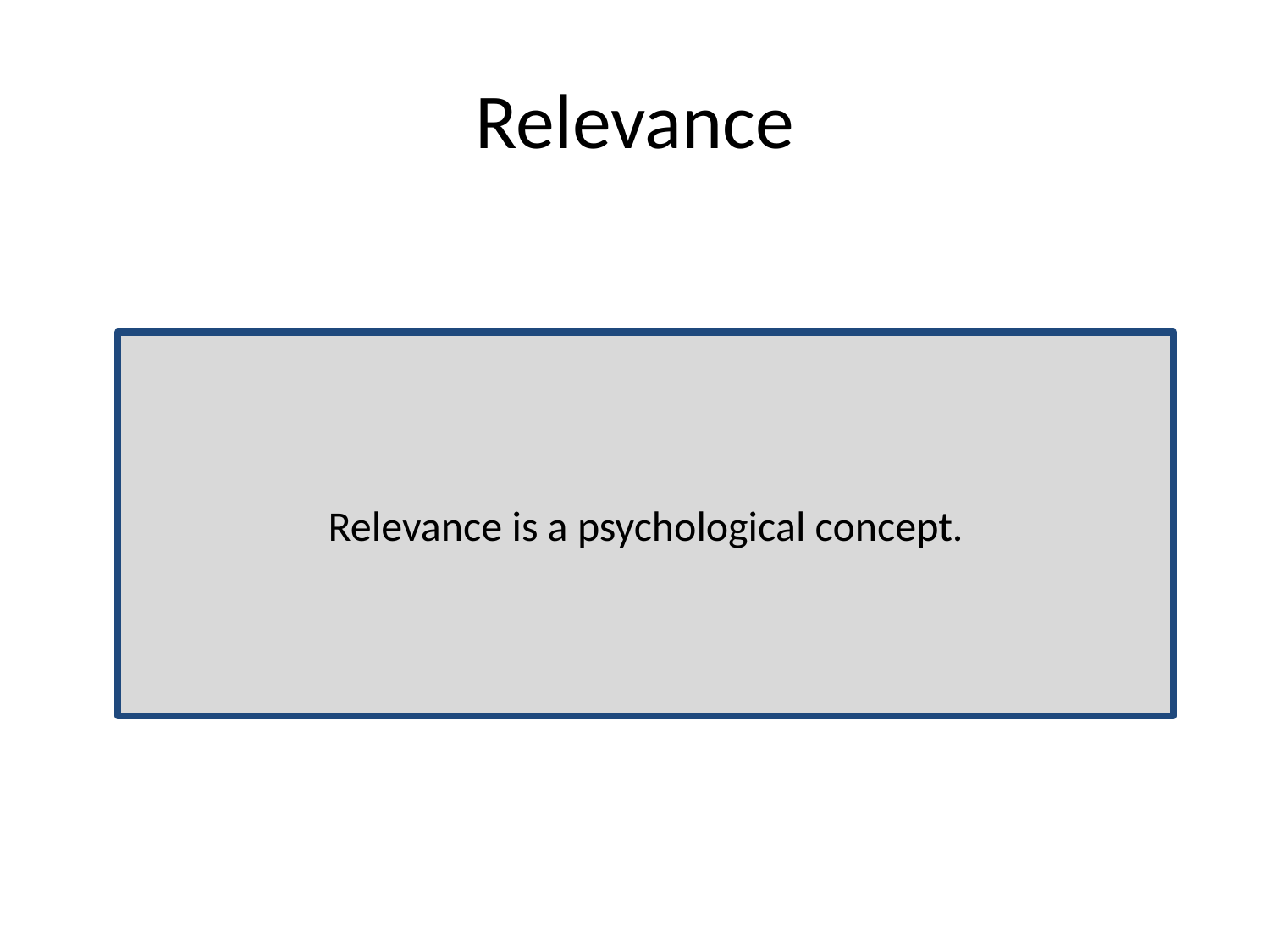

# Relevance
Relevance is a psychological concept.